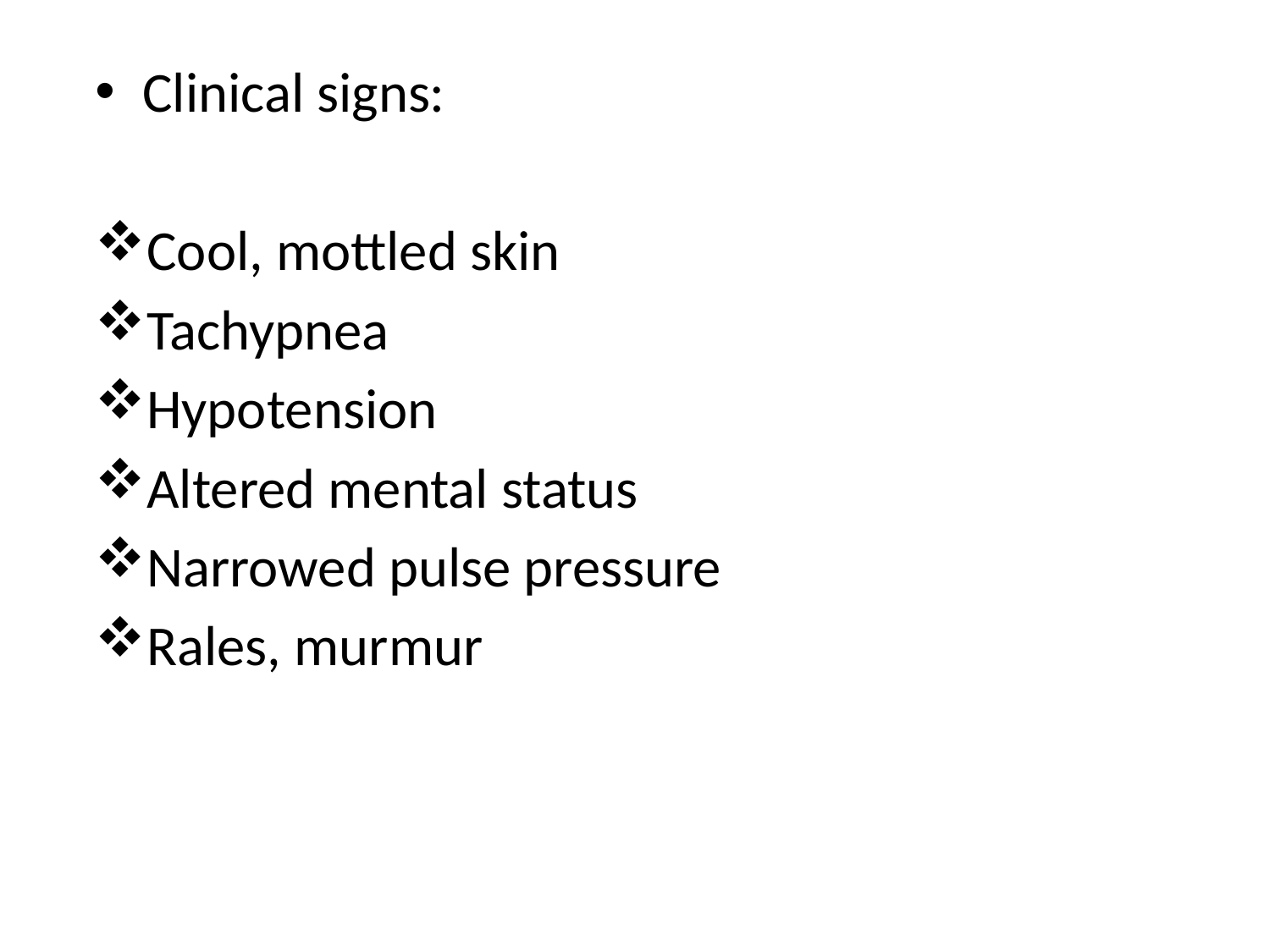

Clinical signs:

Cool, mottled skin
Tachypnea
Hypotension
Altered mental status
Narrowed pulse pressure
Rales, murmur